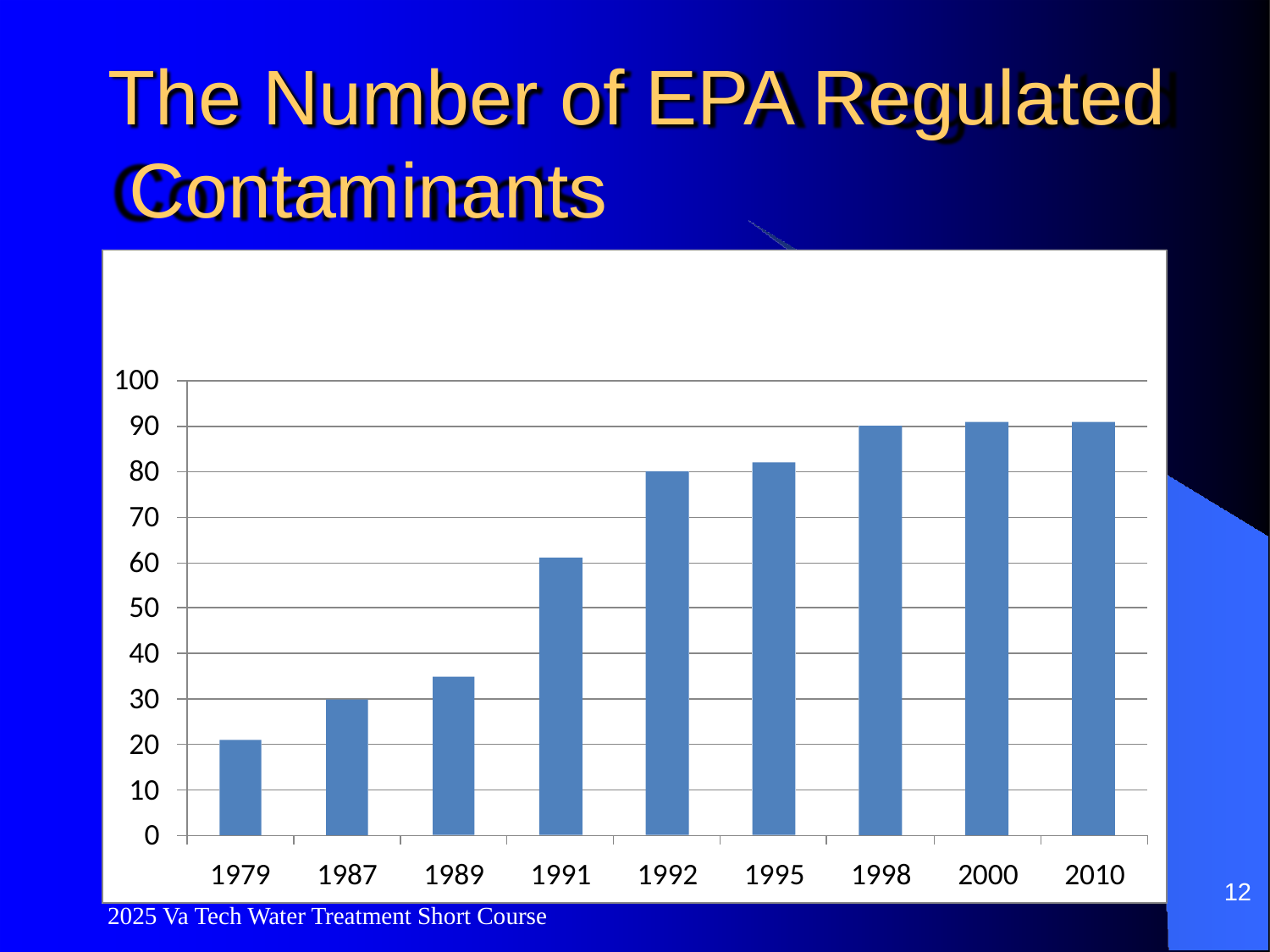

# The Number of EPA Regulated  Contaminants

100
90
80
70
60
50
40
30
20
10
0

1979
1987
1989
1991
1992
1995
1998
2000
2010
12
2025 Va Tech Water Treatment Short Course